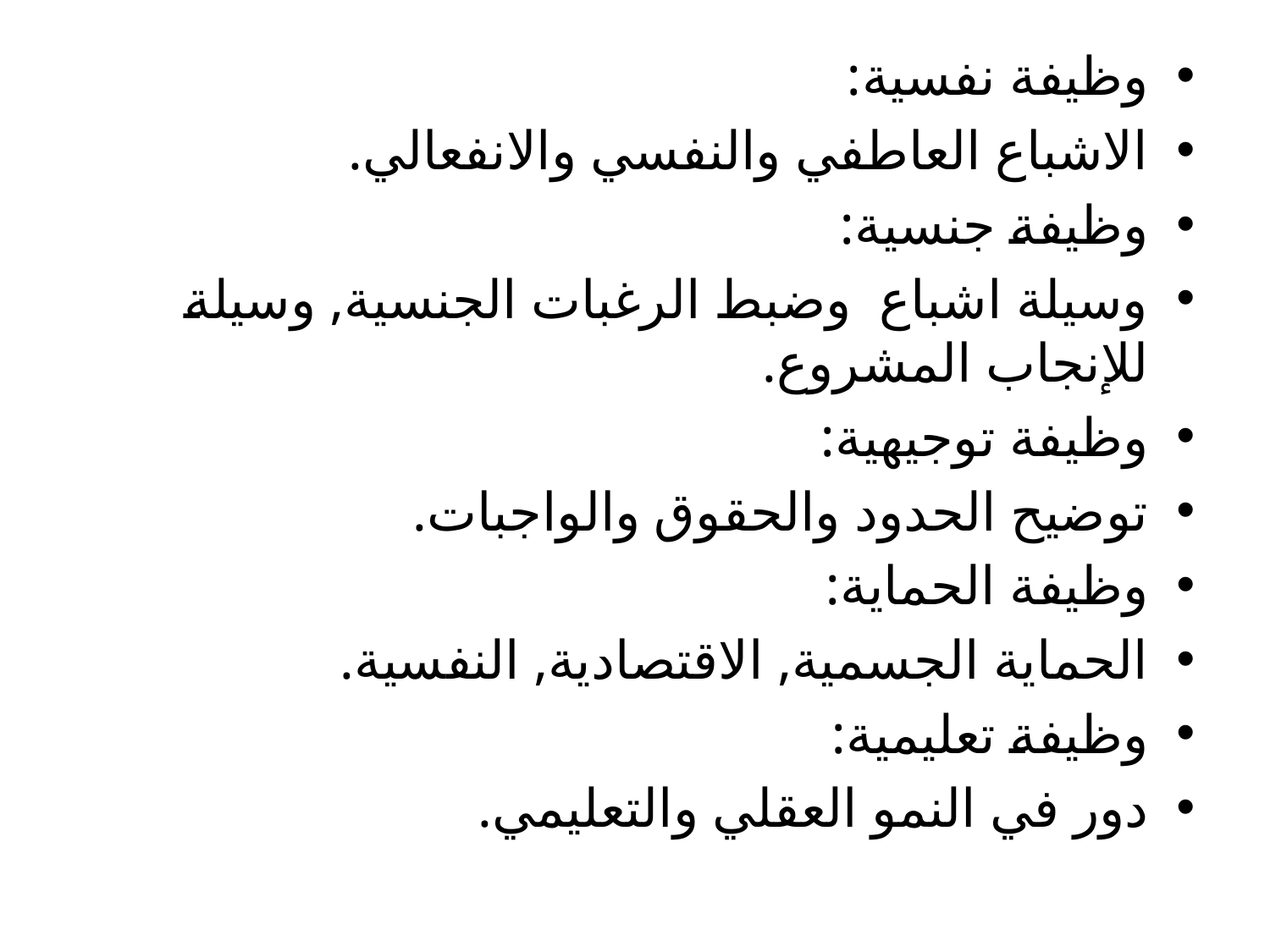

وظيفة نفسية:
الاشباع العاطفي والنفسي والانفعالي.
وظيفة جنسية:
وسيلة اشباع  وضبط الرغبات الجنسية, وسيلة للإنجاب المشروع.
وظيفة توجيهية:
توضيح الحدود والحقوق والواجبات.
وظيفة الحماية:
الحماية الجسمية, الاقتصادية, النفسية.
وظيفة تعليمية:
دور في النمو العقلي والتعليمي.
#